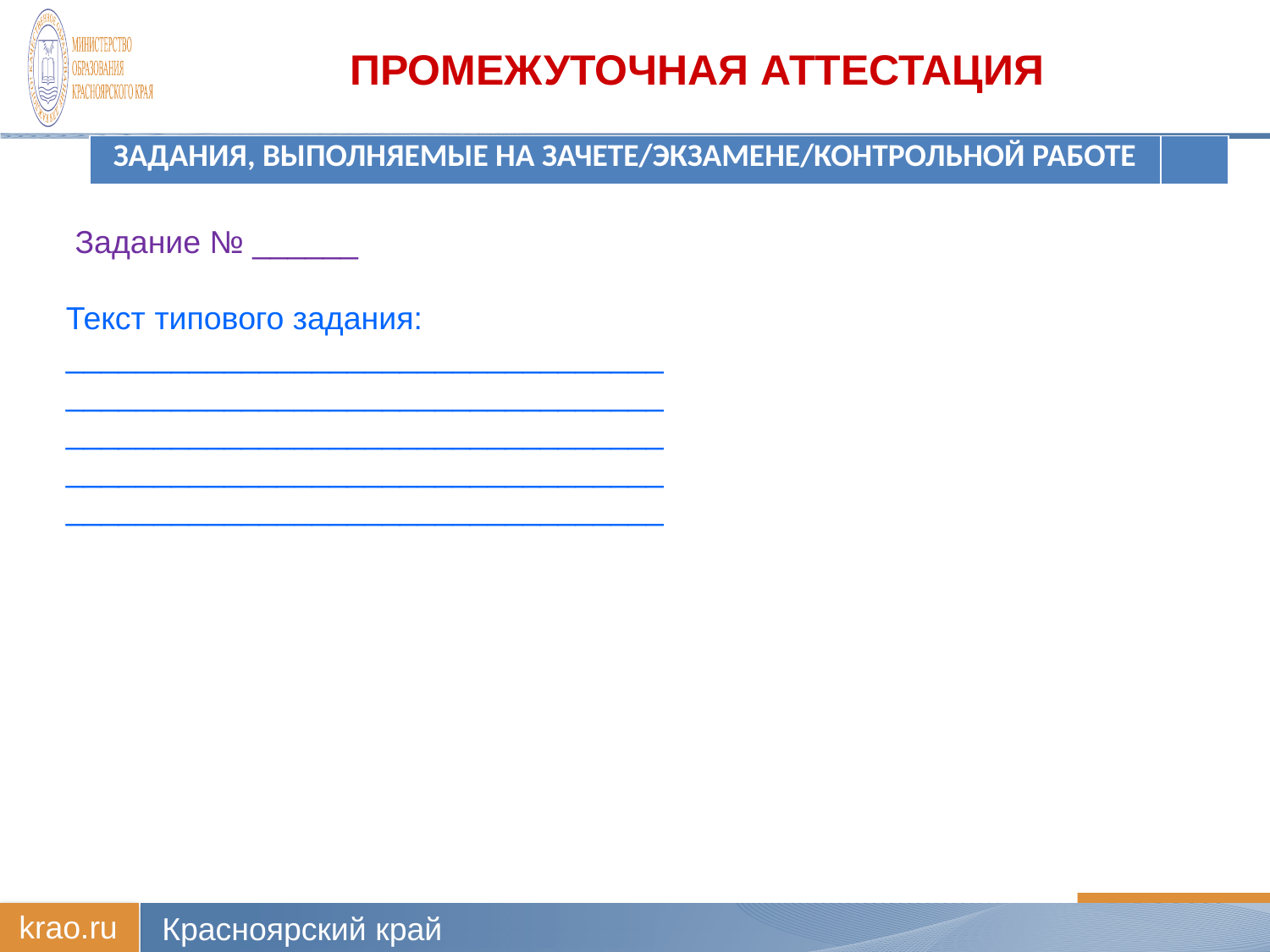

# Промежуточная аттестация
| ЗАДАНИЯ, ВЫПОЛНЯЕМЫЕ НА ЗАЧЕТЕ/ЭКЗАМЕНЕ/КОНТРОЛЬНОЙ РАБОТЕ |  |
| --- | --- |
 Задание № ______

Текст типового задания: ____________________________________________________________________
______________________________________________________________________________________________________